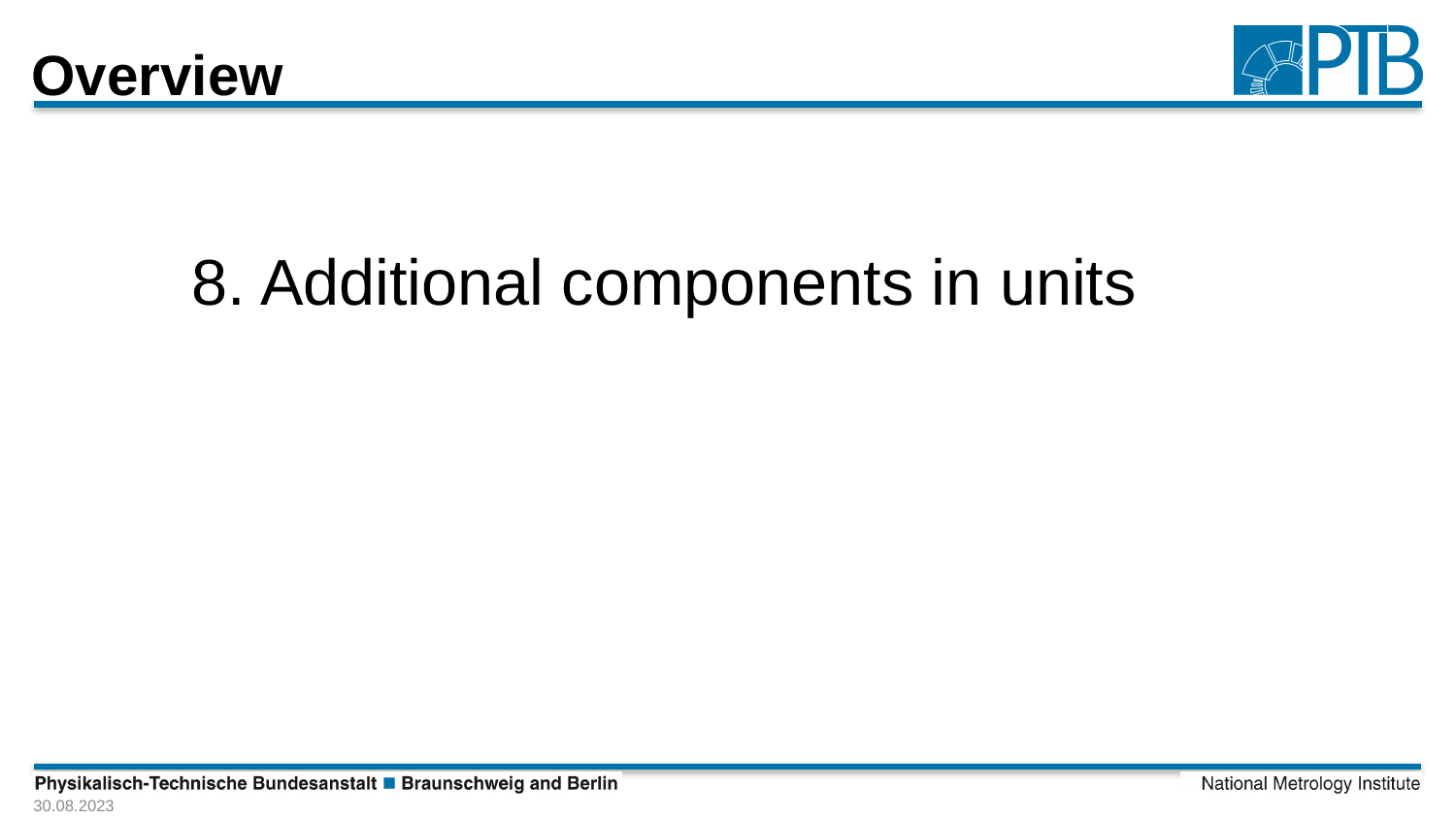

# Overview
8. Additional components in units

30.08.2023